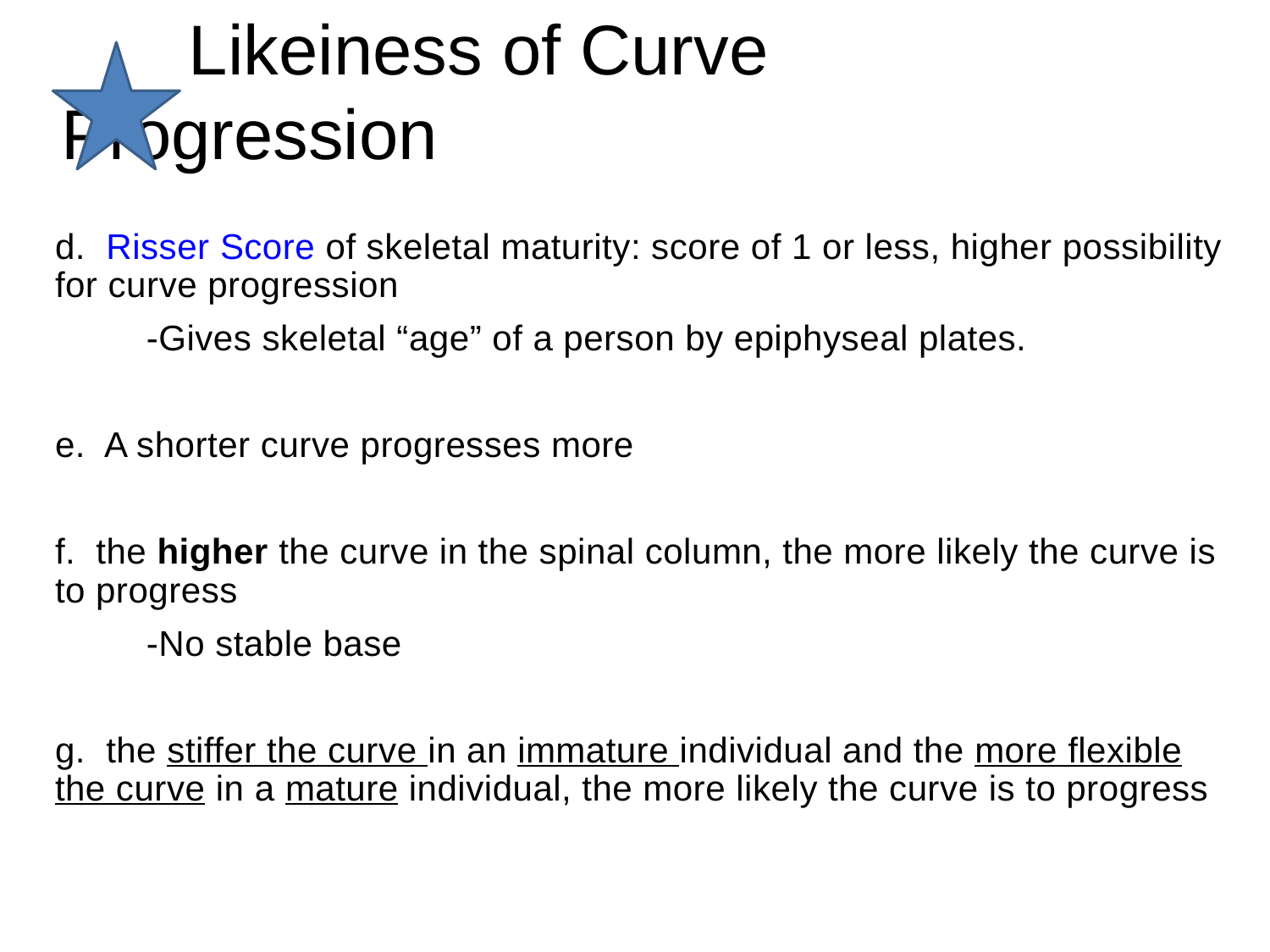

# Likeiness of Curve Progression

d.  Risser Score of skeletal maturity: score of 1 or less, higher possibility for curve progression
	-Gives skeletal “age” of a person by epiphyseal plates.

e.  A shorter curve progresses more

f.  the higher the curve in the spinal column, the more likely the curve is to progress
	-No stable base

g.  the stiffer the curve in an immature individual and the more flexible the curve in a mature individual, the more likely the curve is to progress